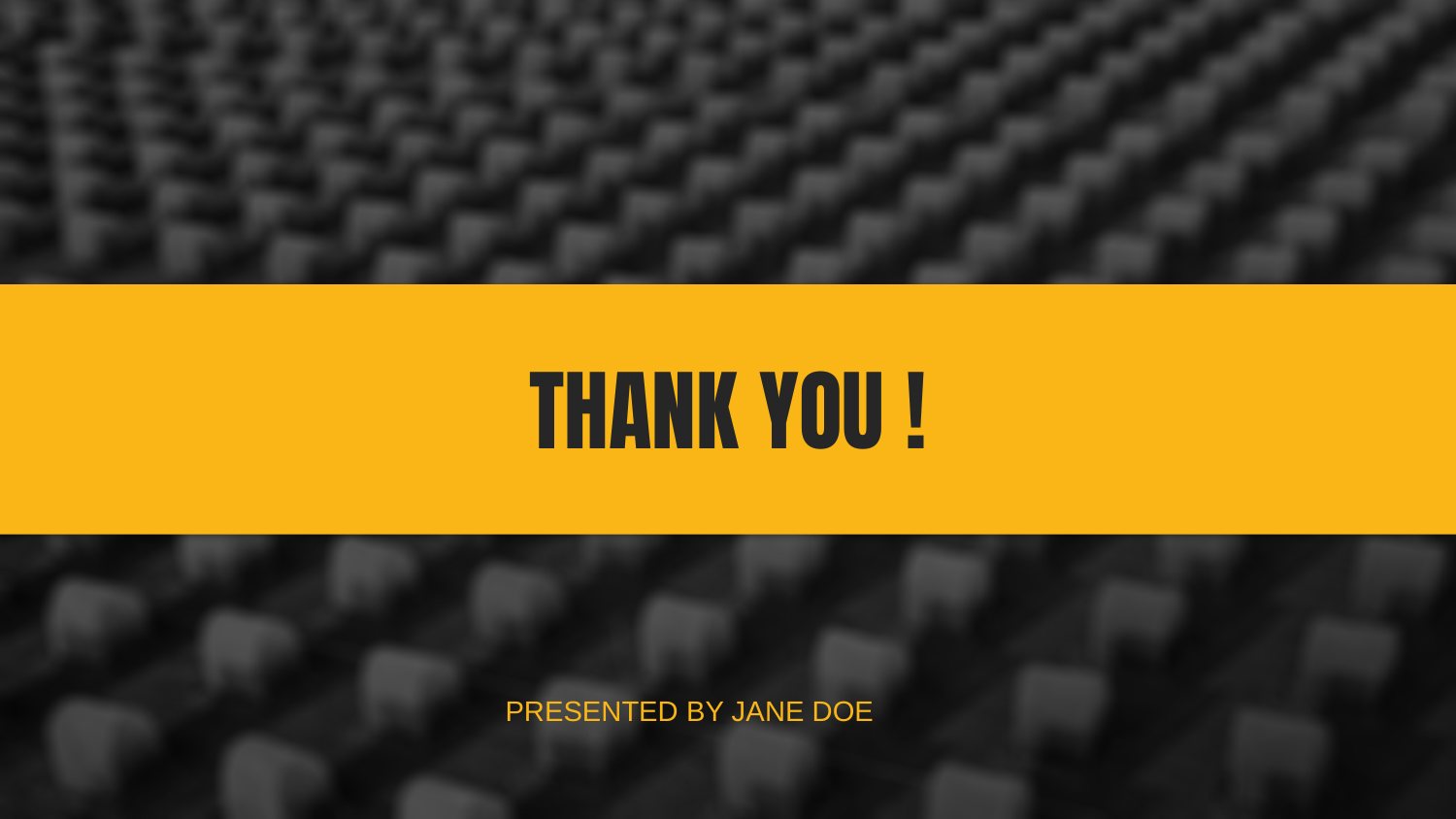

THANK YOU !
PRESENTED BY JANE DOE